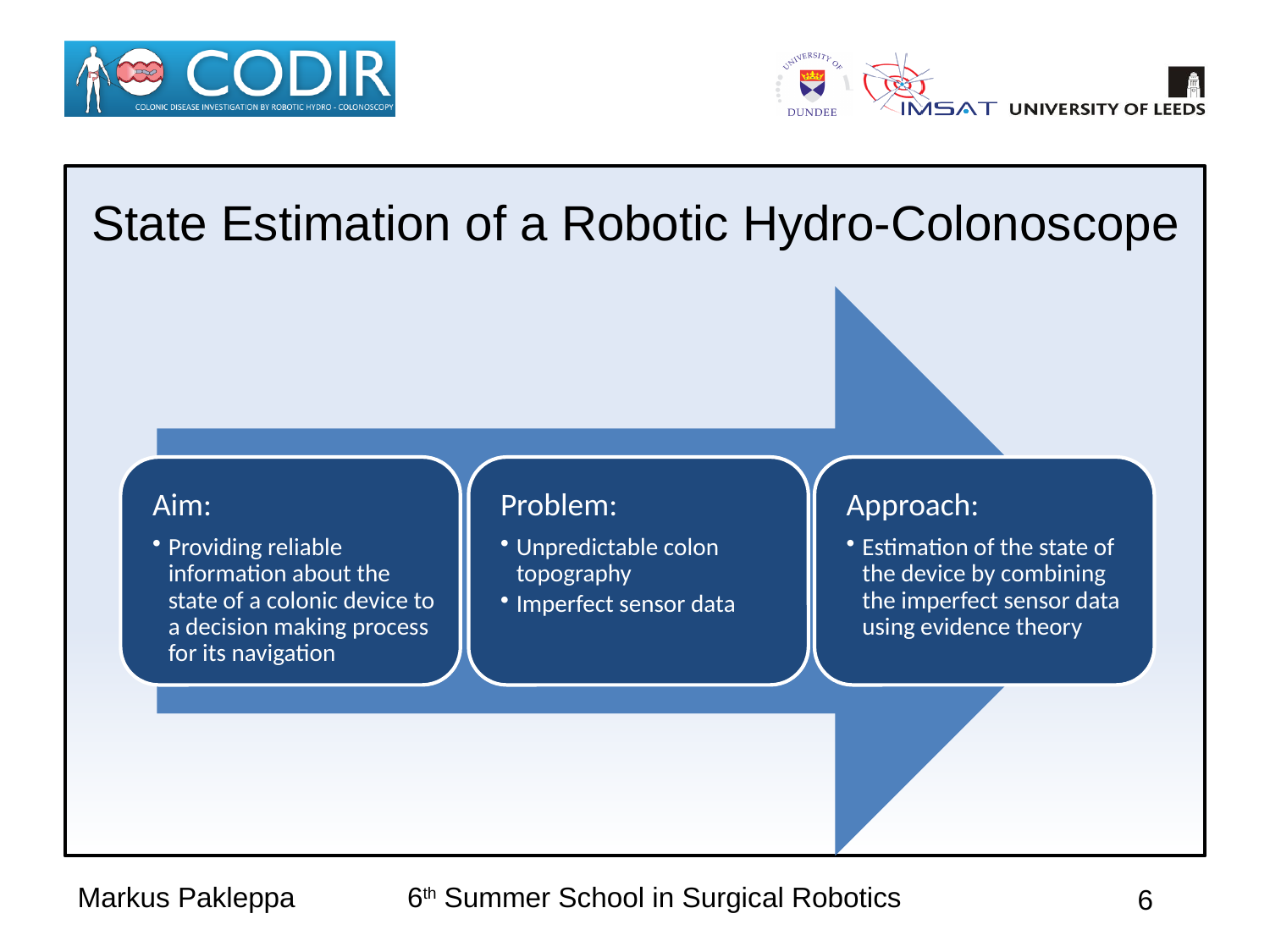

# State Estimation of a Robotic Hydro-Colonoscope

Aim:
Providing reliable information about the state of a colonic device to a decision making process for its navigation
Problem:
Unpredictable colon topography
Imperfect sensor data
Approach:
Estimation of the state of the device by combining the imperfect sensor data using evidence theory